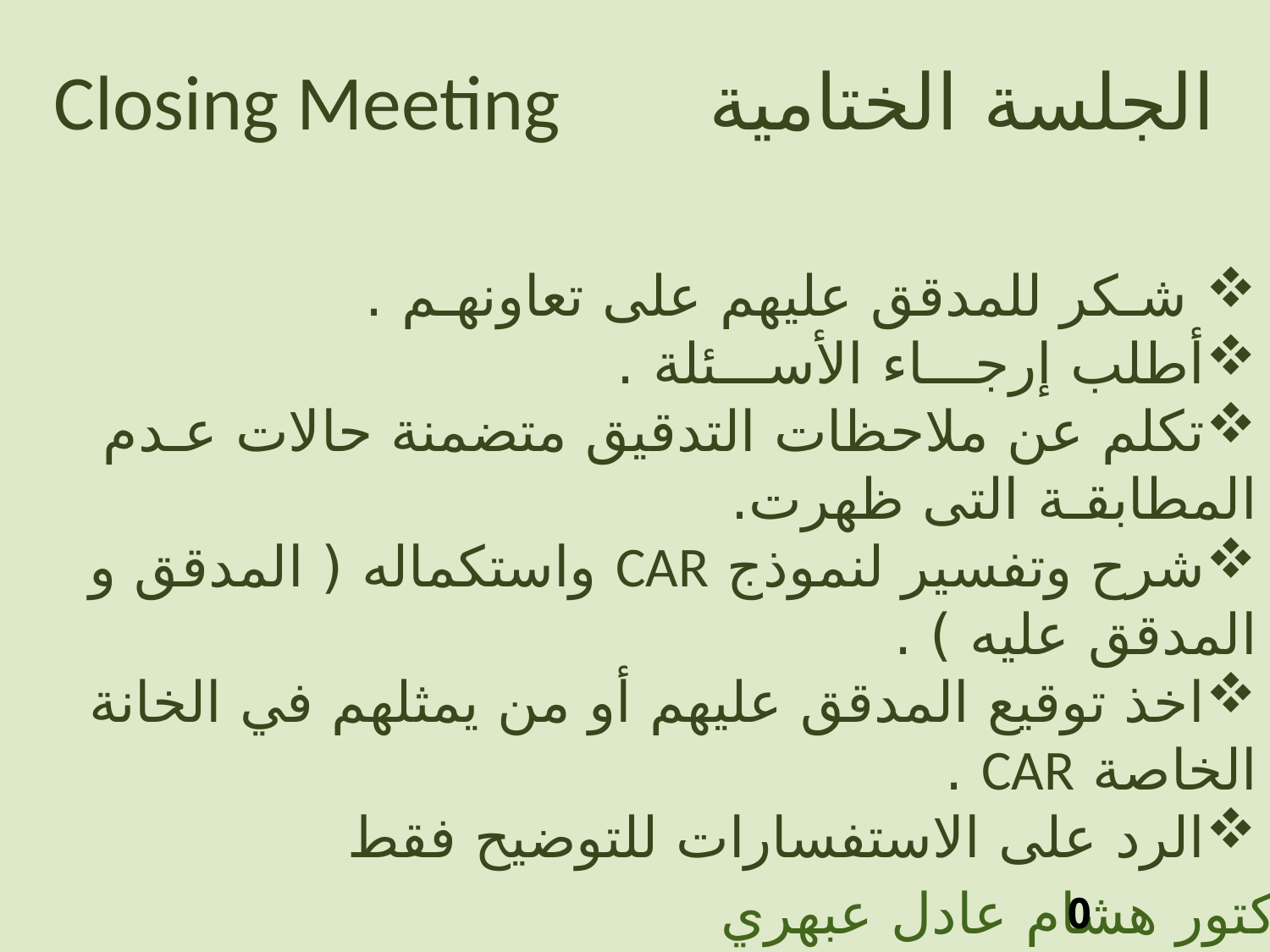

الجلسة الختامية      Closing Meeting
 شـكر للمدقق عليهم على تعاونهـم .
أطلب إرجـــاء الأســـئلة .
تكلم عن ملاحظات التدقيق متضمنة حالات عـدم المطابقـة التى ظهرت.
شرح وتفسير لنموذج CAR واستكماله ( المدقق و المدقق عليه ) .
اخذ توقيع المدقق عليهم أو من يمثلهم في الخانة الخاصة CAR .
الرد على الاستفسارات للتوضيح فقط
الدكتور هشام عادل عبهري
0